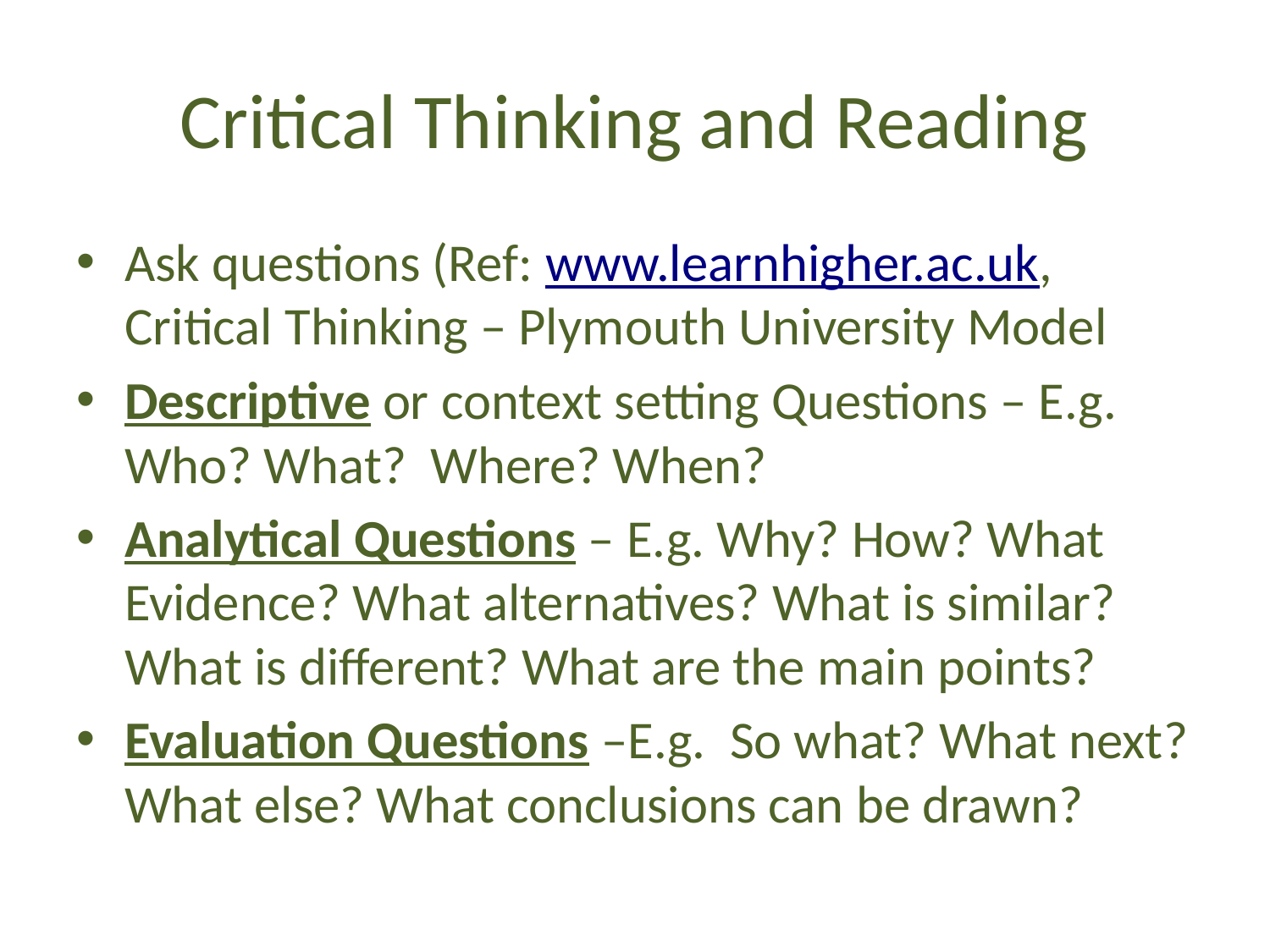

# Critical Thinking and Reading
Ask questions (Ref: www.learnhigher.ac.uk, Critical Thinking – Plymouth University Model
Descriptive or context setting Questions – E.g. Who? What?  Where? When?
Analytical Questions – E.g. Why? How? What Evidence? What alternatives? What is similar? What is different? What are the main points?
Evaluation Questions –E.g.  So what? What next? What else? What conclusions can be drawn?